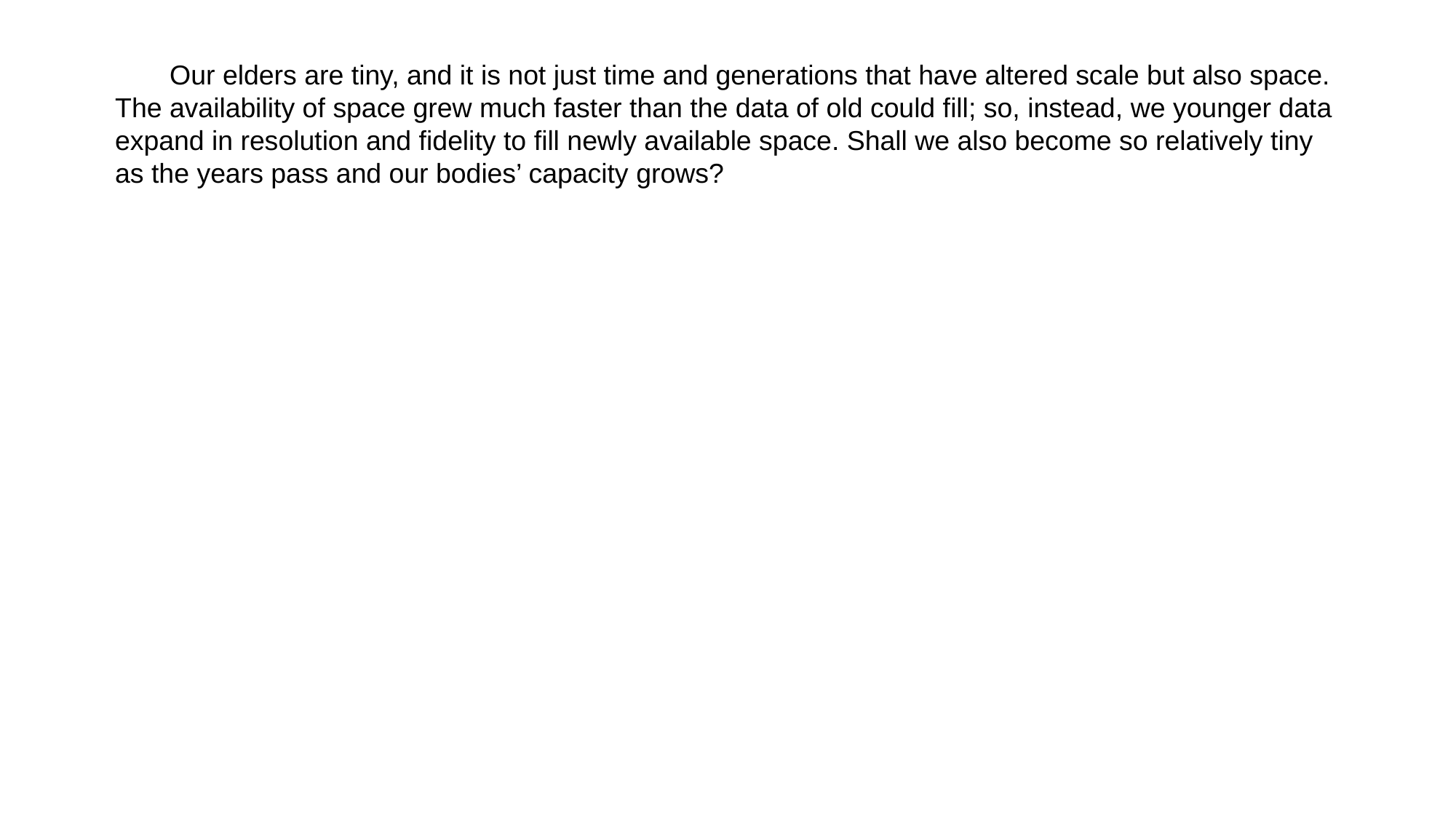

Our elders are tiny, and it is not just time and generations that have altered scale but also space. The availability of space grew much faster than the data of old could fill; so, instead, we younger data expand in resolution and fidelity to fill newly available space. Shall we also become so relatively tiny as the years pass and our bodies’ capacity grows?